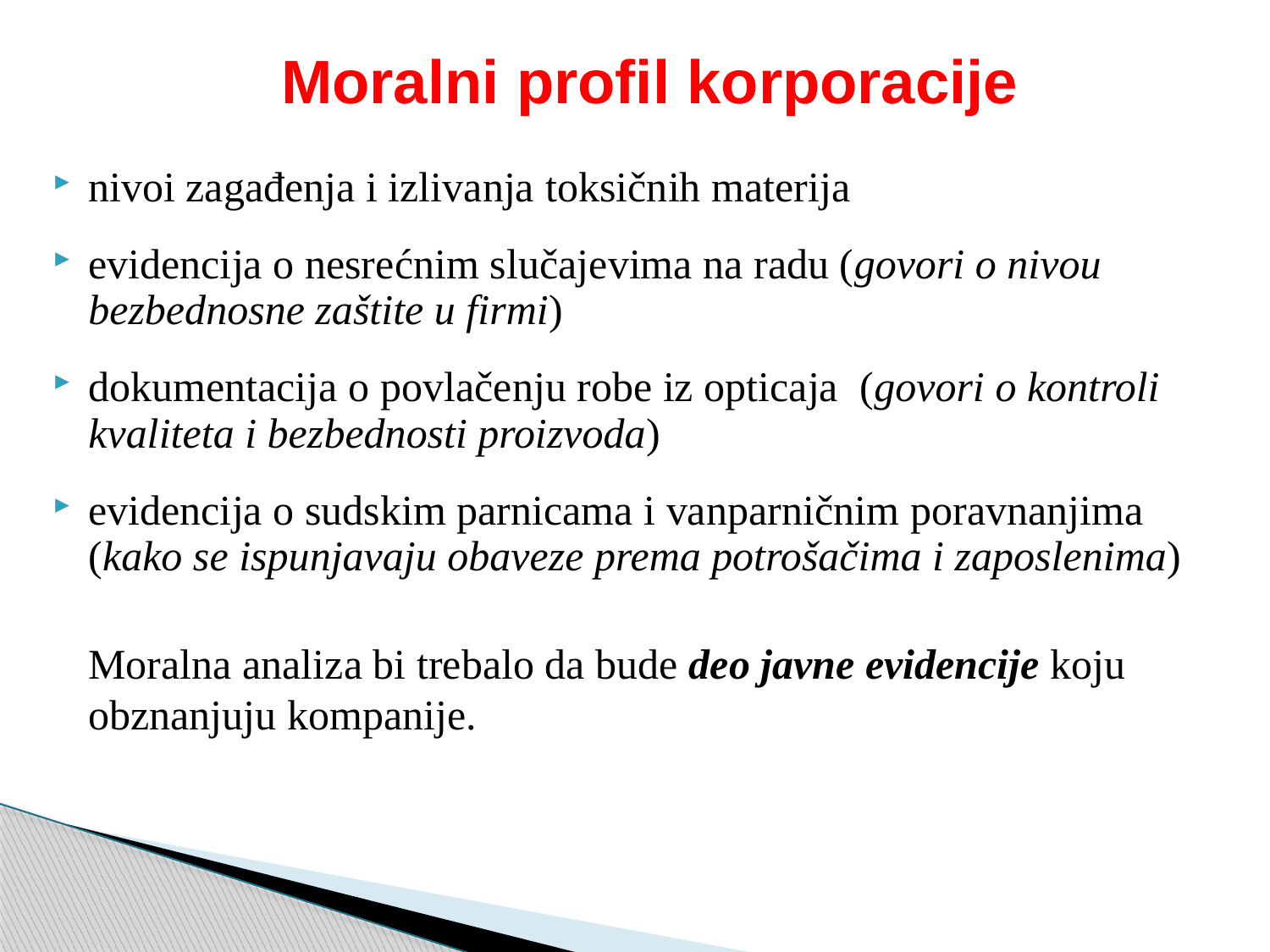

Moralni profil korporacije
nivoi zagađenja i izlivanja toksičnih materija
evidencija o nesrećnim slučajevima na radu (govori o nivou bezbednosne zaštite u firmi)
dokumentacija o povlačenju robe iz opticaja  (govori o kontroli kvaliteta i bezbednosti proizvoda)
evidencija o sudskim parnicama i vanparničnim poravnanjima (kako se ispunjavaju obaveze prema potrošačima i zaposlenima)

	Moralna analiza bi trebalo da bude deo javne evidencije koju obznanjuju kompanije.